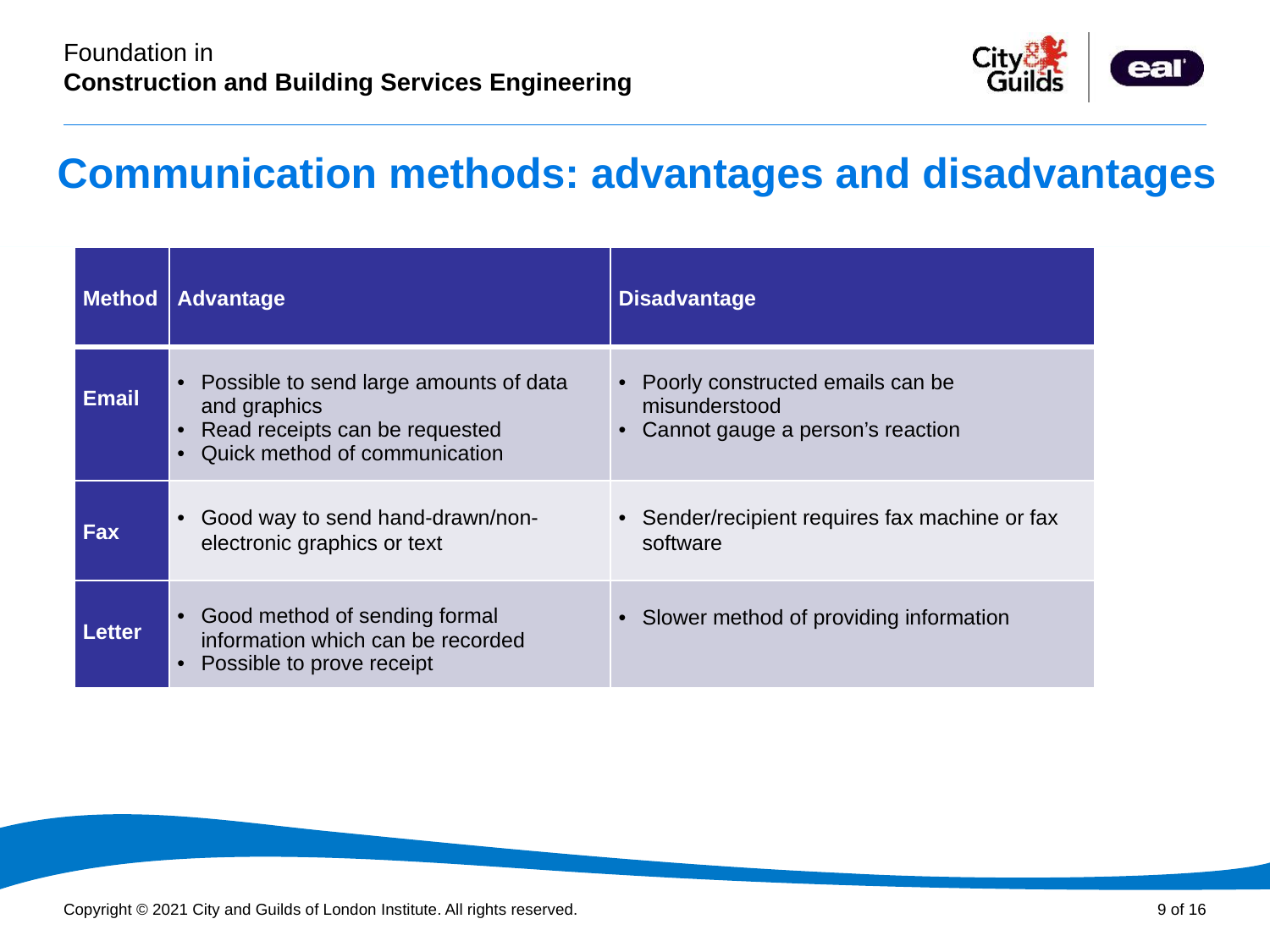

Communication methods: advantages and disadvantages

| Method | Advantage | Disadvantage |
| --- | --- | --- |
| Email | Possible to send large amounts of data and graphics Read receipts can be requested Quick method of communication | Poorly constructed emails can be misunderstood Cannot gauge a person’s reaction |
| Fax | Good way to send hand-drawn/non-electronic graphics or text | Sender/recipient requires fax machine or fax software |
| Letter | Good method of sending formal information which can be recorded Possible to prove receipt | Slower method of providing information |